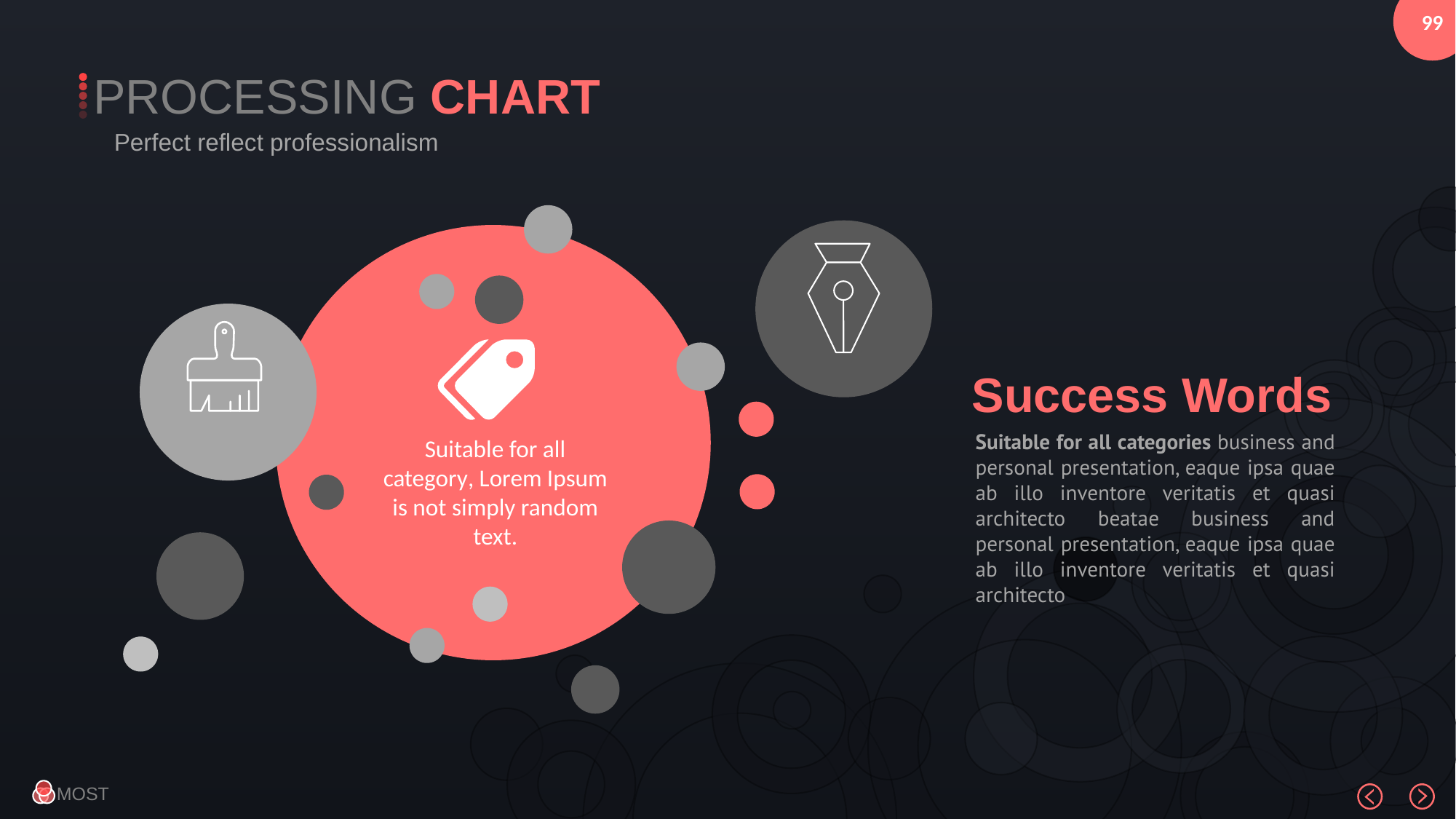

PROCESSING CHART
Perfect reflect professionalism

Success Words
Suitable for all categories business and personal presentation, eaque ipsa quae ab illo inventore veritatis et quasi architecto beatae business and personal presentation, eaque ipsa quae ab illo inventore veritatis et quasi architecto

Suitable for all category, Lorem Ipsum is not simply random text.